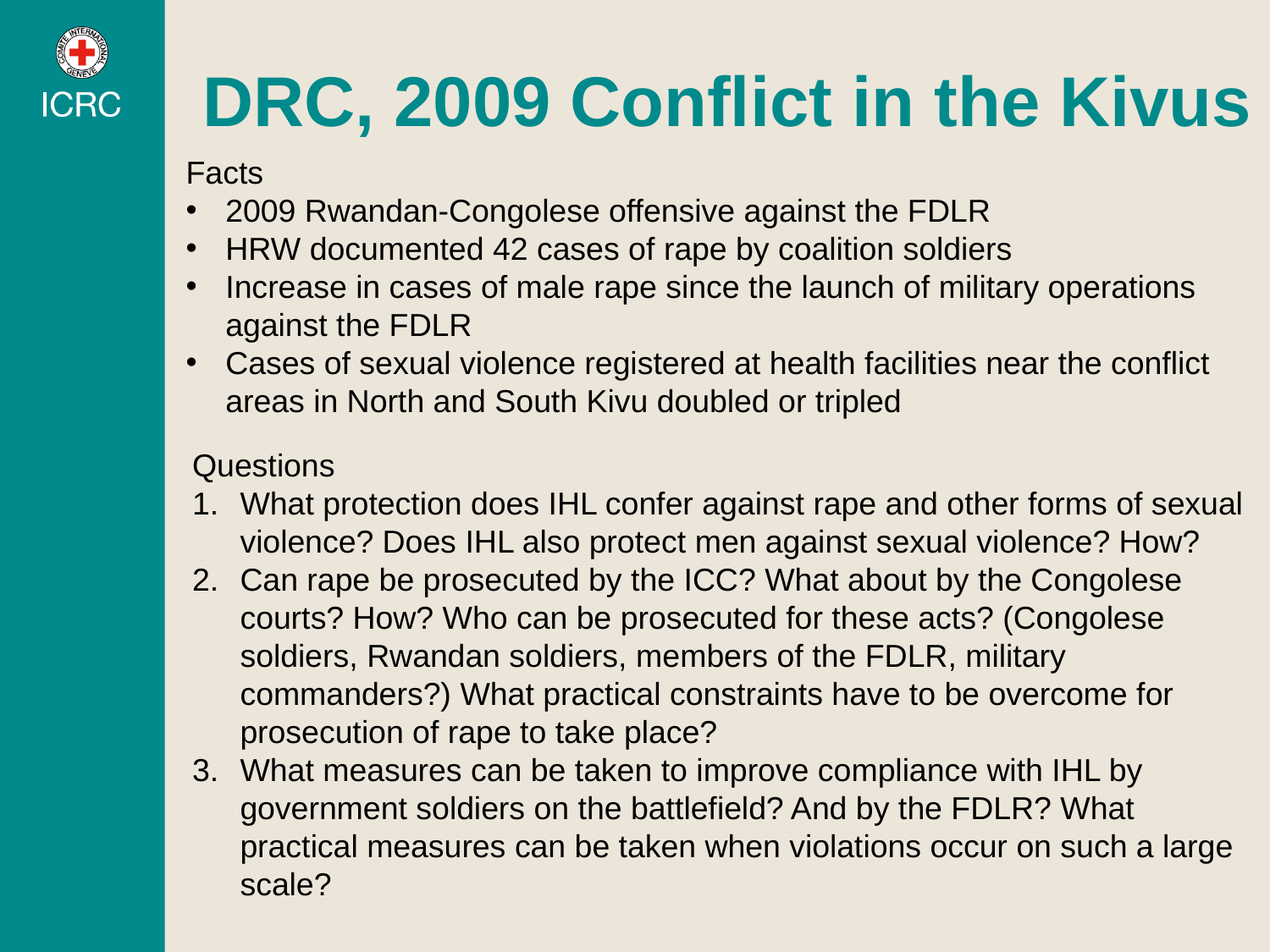

# DRC, 2009 Conflict in the Kivus
Facts
2009 Rwandan-Congolese offensive against the FDLR
HRW documented 42 cases of rape by coalition soldiers
Increase in cases of male rape since the launch of military operations against the FDLR
Cases of sexual violence registered at health facilities near the conflict areas in North and South Kivu doubled or tripled
Questions
What protection does IHL confer against rape and other forms of sexual violence? Does IHL also protect men against sexual violence? How?
Can rape be prosecuted by the ICC? What about by the Congolese courts? How? Who can be prosecuted for these acts? (Congolese soldiers, Rwandan soldiers, members of the FDLR, military commanders?) What practical constraints have to be overcome for prosecution of rape to take place?
What measures can be taken to improve compliance with IHL by government soldiers on the battlefield? And by the FDLR? What practical measures can be taken when violations occur on such a large scale?